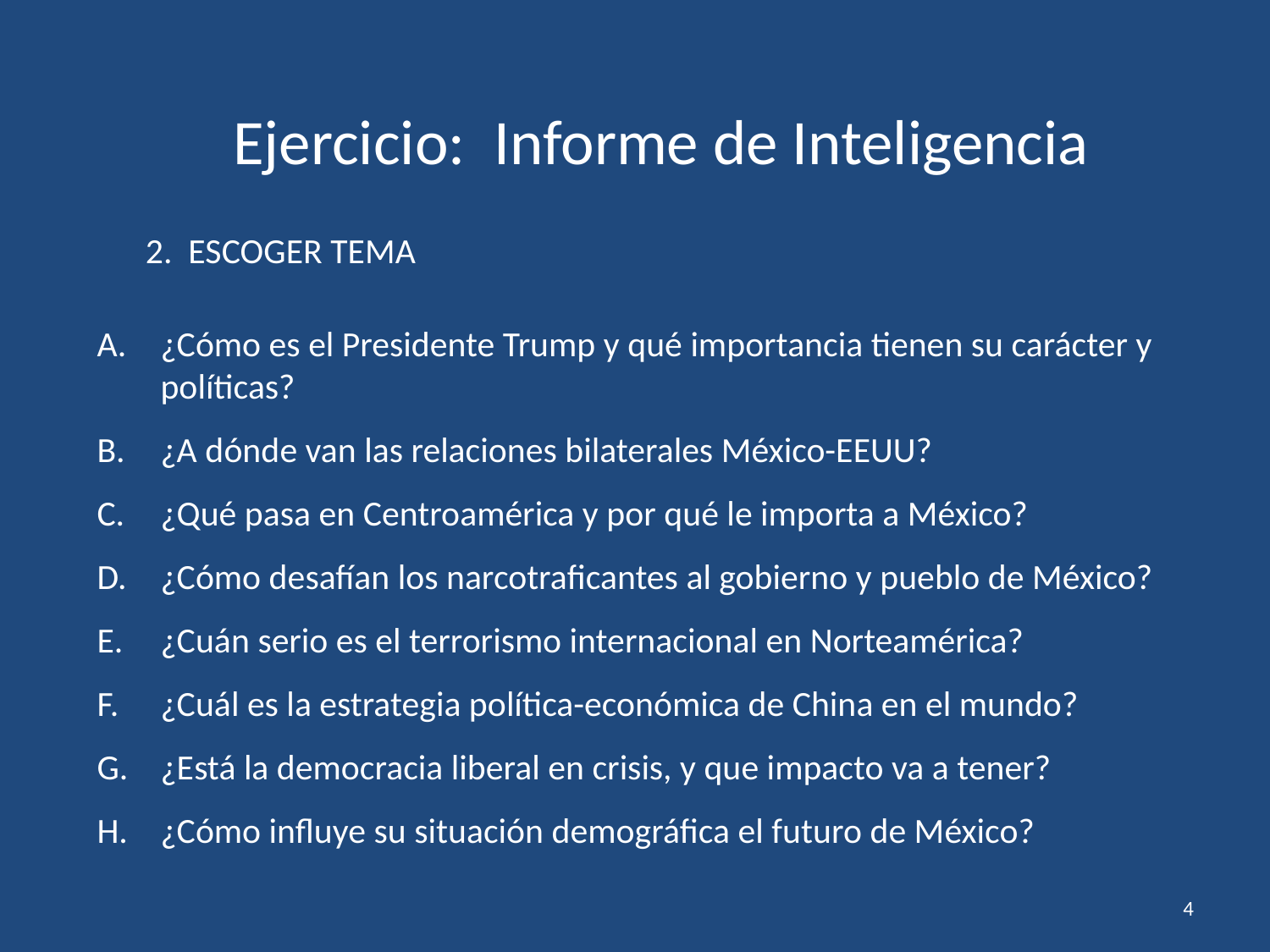

Ejercicio:  Informe de Inteligencia
2.  ESCOGER TEMA
¿Cómo es el Presidente Trump y qué importancia tienen su carácter y políticas?
¿A dónde van las relaciones bilaterales México-EEUU?
¿Qué pasa en Centroamérica y por qué le importa a México?
¿Cómo desafían los narcotraficantes al gobierno y pueblo de México?
¿Cuán serio es el terrorismo internacional en Norteamérica?
¿Cuál es la estrategia política-económica de China en el mundo?
¿Está la democracia liberal en crisis, y que impacto va a tener?
¿Cómo influye su situación demográfica el futuro de México?
4